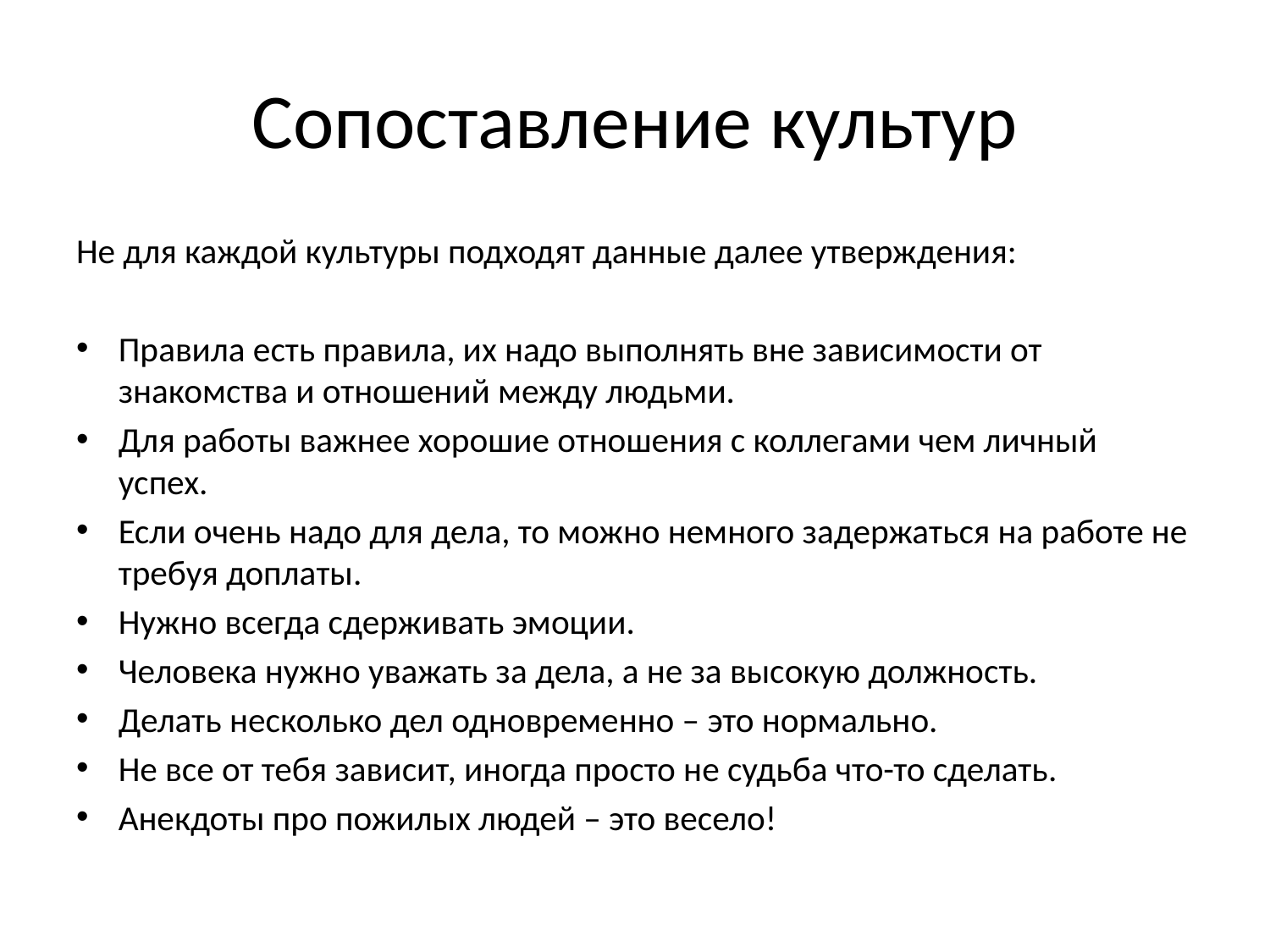

# Сопоставление культур
Не для каждой культуры подходят данные далее утверждения:

Правила есть правила, их надо выполнять вне зависимости от знакомства и отношений между людьми.
Для работы важнее хорошие отношения с коллегами чем личный успех.
Если очень надо для дела, то можно немного задержаться на работе не требуя доплаты.
Нужно всегда сдерживать эмоции.
Человека нужно уважать за дела, а не за высокую должность.
Делать несколько дел одновременно – это нормально.
Не все от тебя зависит, иногда просто не судьба что-то сделать.
Анекдоты про пожилых людей – это весело!